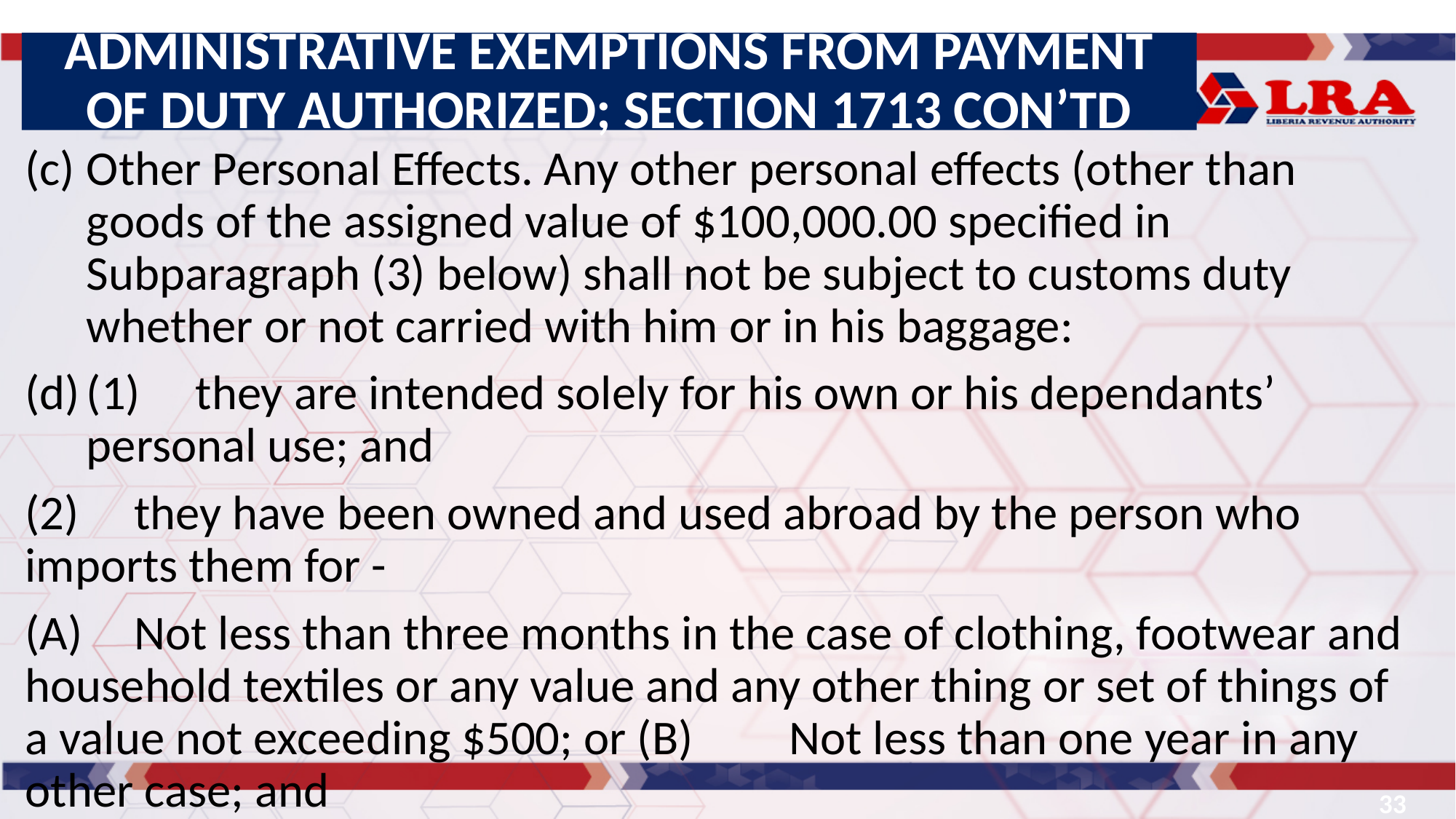

ADMINISTRATIVE EXEMPTIONS FROM PAYMENT OF DUTY AUTHORIZED; SECTION 1713 CON’TD

Other Personal Effects. Any other personal effects (other than goods of the assigned value of $100,000.00 specified in Subparagraph (3) below) shall not be subject to customs duty whether or not carried with him or in his baggage:
(1)	they are intended solely for his own or his dependants’ personal use; and
(2)	they have been owned and used abroad by the person who imports them for -
(A)	Not less than three months in the case of clothing, footwear and household textiles or any value and any other thing or set of things of a value not exceeding $500; or (B)	Not less than one year in any other case; and

33